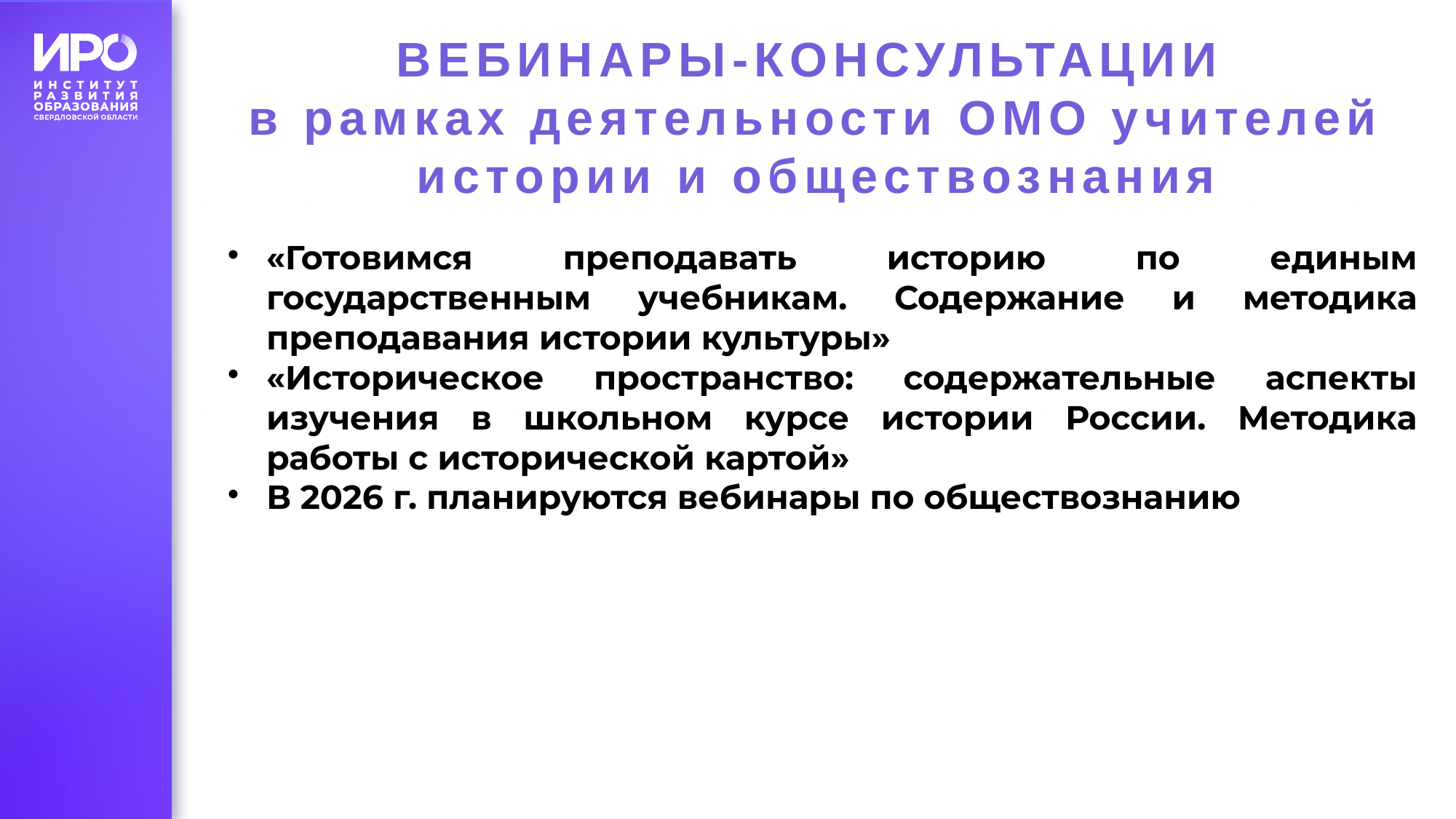

# ВЕБИНАРЫ-КОНСУЛЬТАЦИИ в рамках деятельности ОМО учителей истории и обществознания
«Готовимся преподавать историю по единым государственным учебникам. Содержание и методика преподавания истории культуры»
«Историческое пространство: содержательные аспекты изучения в школьном курсе истории России. Методика работы с исторической картой»
В 2026 г. планируются вебинары по обществознанию